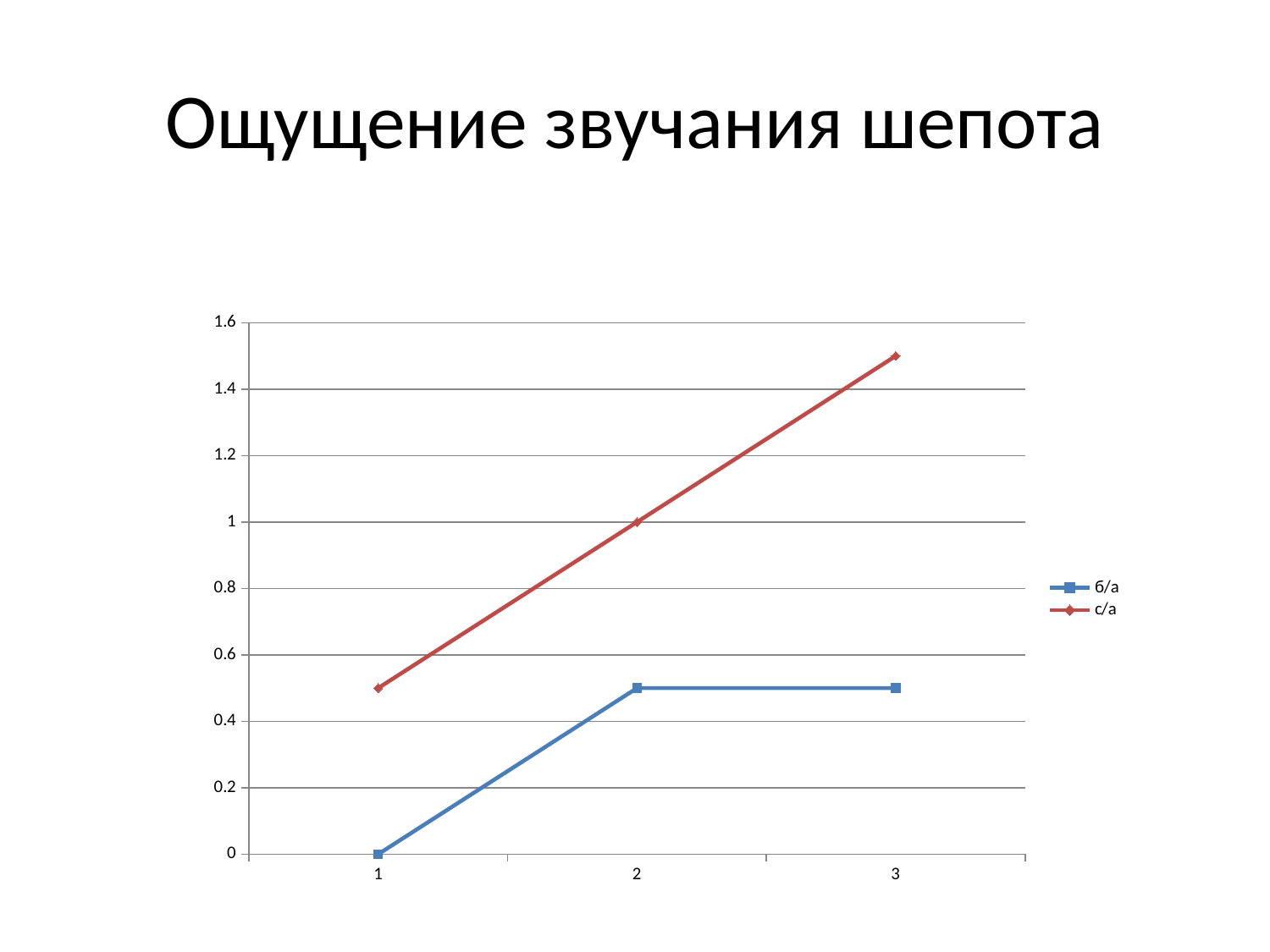

# Ощущение звучания шепота

### Chart

| Category | б/а | с/а |
|---|---|---|
| 1 | 0.0 | 0.5 |
| 2 | 0.5 | 1.0 |
| 3 | 0.5 | 1.5 |